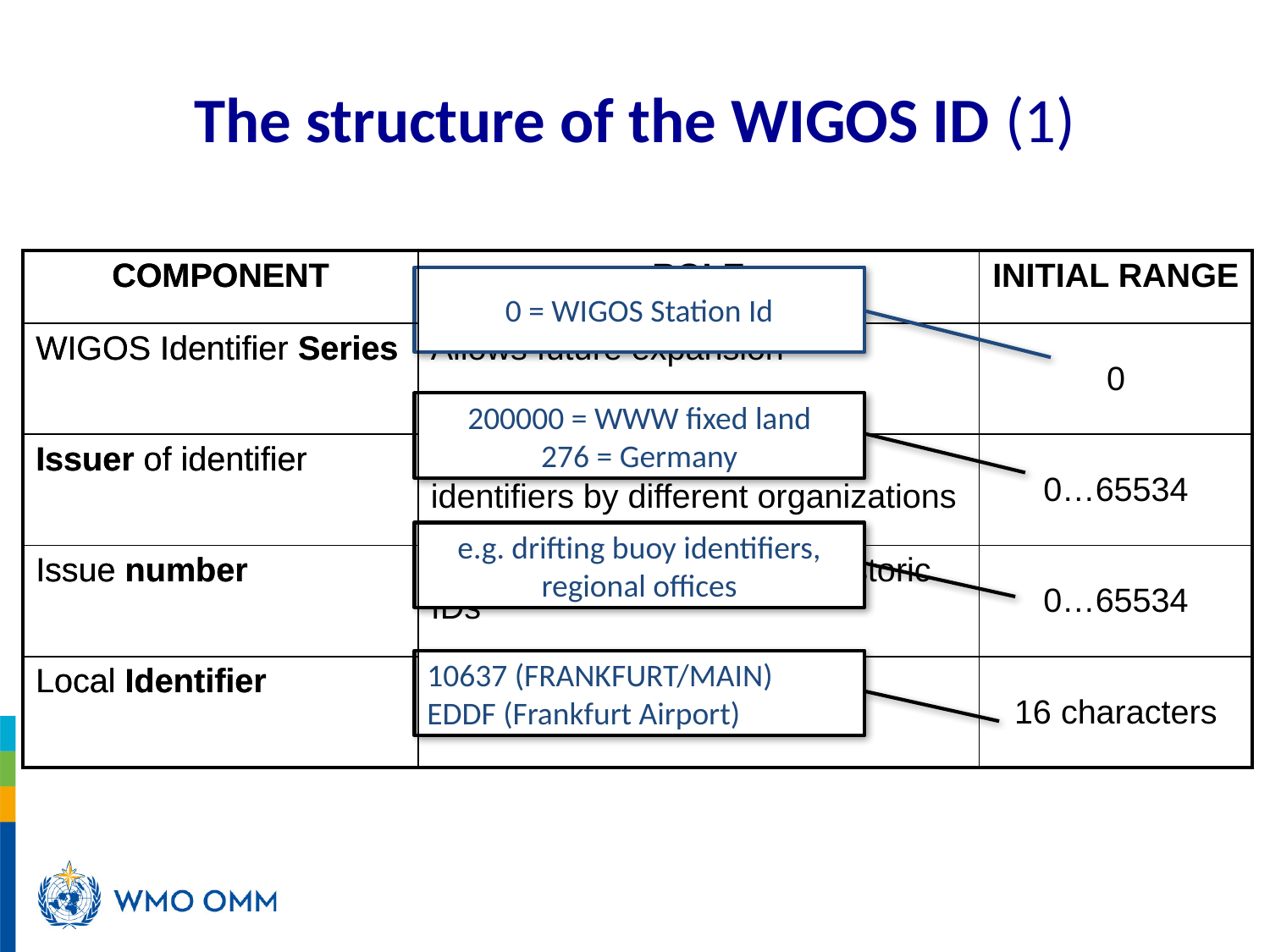

# The structure of the WIGOS ID (1)
| COMPONENT | ROLE | INITIAL RANGE |
| --- | --- | --- |
| WIGOS Identifier Series | Allows future expansion | 0 |
| Issuer of identifier | Allow delegation of issuing identifiers by different organizations | 0…65534 |
| Issue number | Sub-delegation, or absorb historic IDs | 0…65534 |
| Local Identifier | Allocated to station | 16 characters |
| COMPONENT |
| --- |
| WIGOS Identifier Series |
| Issuer of identifier |
| Issue number |
| Local Identifier |
0 = WIGOS Station Id
200000 = WWW fixed land
276 = Germany
e.g. drifting buoy identifiers,
regional offices
10637 (FRANKFURT/MAIN)
EDDF (Frankfurt Airport)